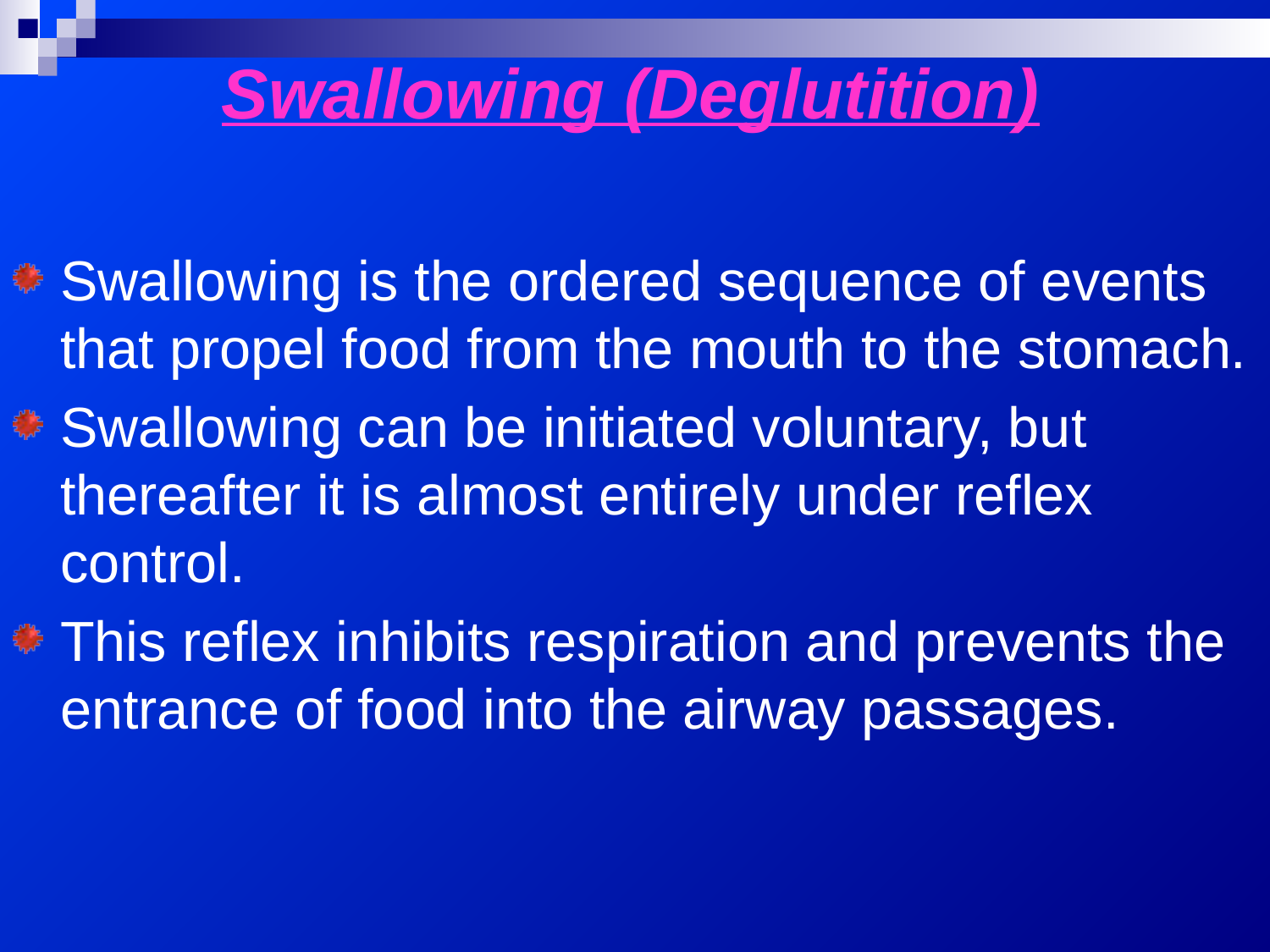

# Swallowing (Deglutition)
Swallowing is the ordered sequence of events that propel food from the mouth to the stomach.
Swallowing can be initiated voluntary, but thereafter it is almost entirely under reflex control.
This reflex inhibits respiration and prevents the entrance of food into the airway passages.